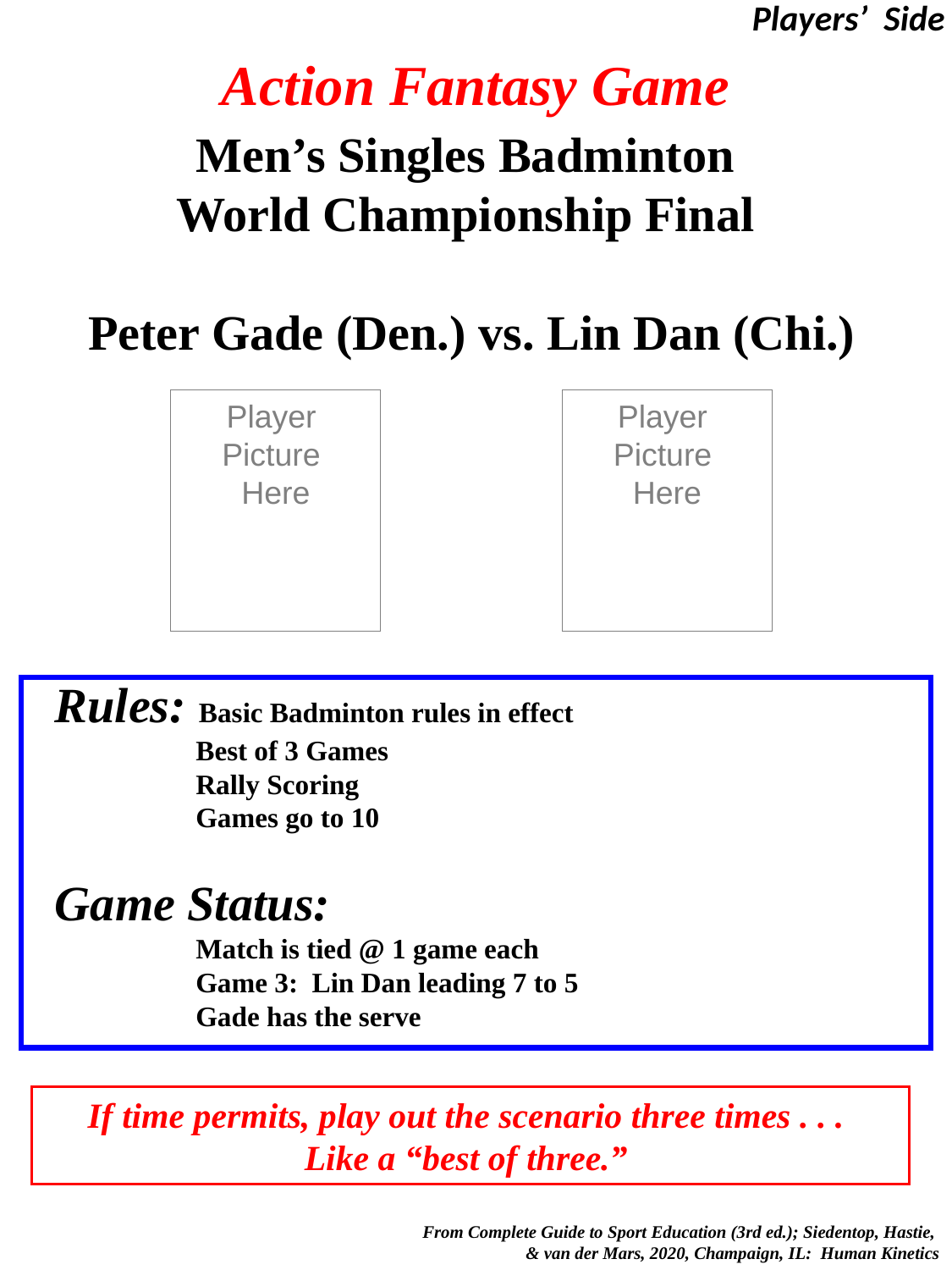

Players’  Side
# Action Fantasy Game
Men’s Singles Badminton
World Championship Final

Peter Gade (Den.) vs. Lin Dan (Chi.)
Player
Picture
Here

Player
Picture
Here

Rules: Basic Badminton rules in effect
	  Best of 3 Games
	  Rally Scoring
	  Games go to 10

Game Status:
	  Match is tied @ 1 game each
	  Game 3:  Lin Dan leading 7 to 5
	  Gade has the serve

If time permits, play out the scenario three times . . .
Like a “best of three.”
 From Complete Guide to Sport Education (3rd ed.); Siedentop, Hastie,
& van der Mars, 2020, Champaign, IL:  Human Kinetics